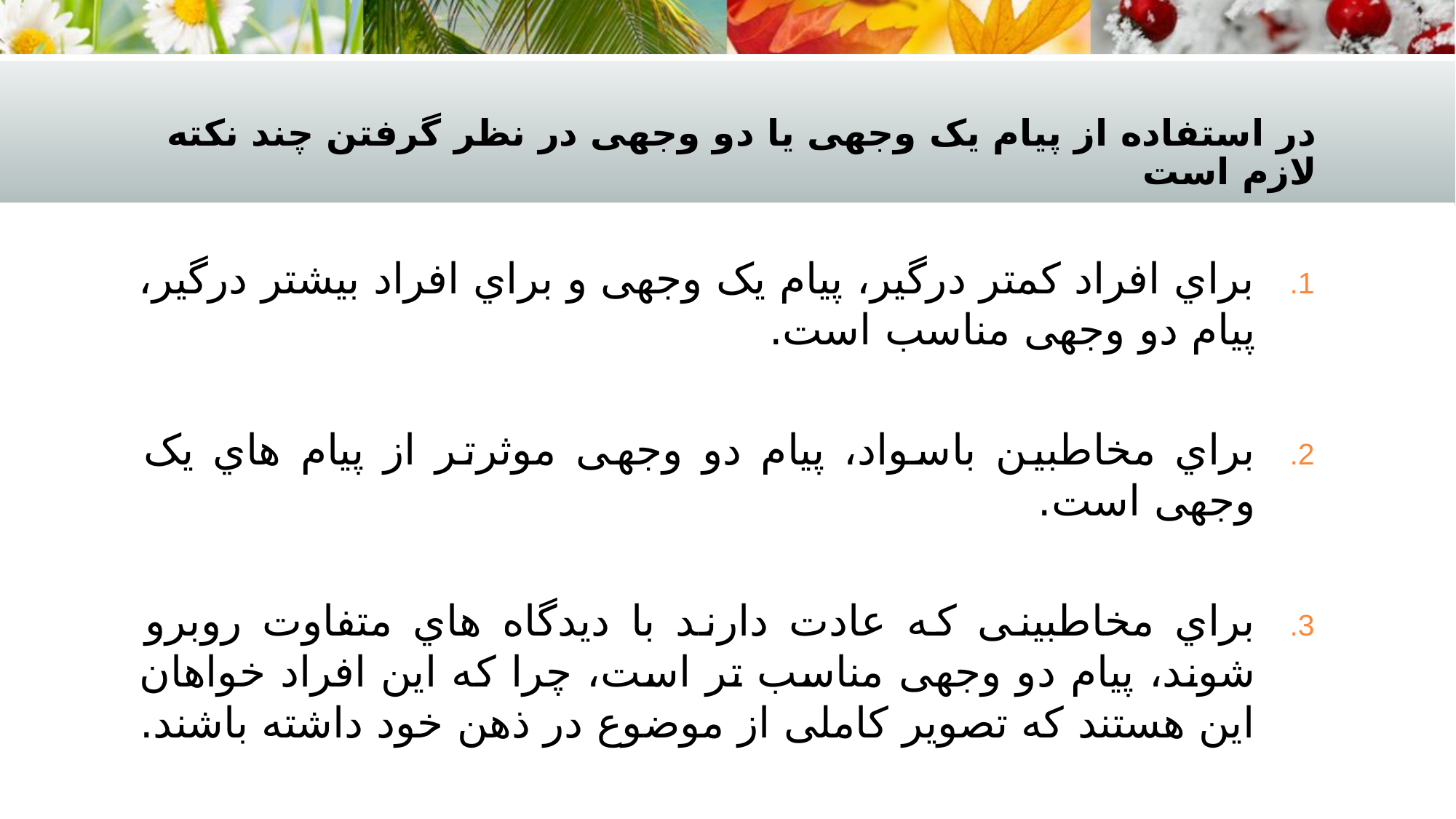

# در استفاده از پیام یک وجهی یا دو وجهی در نظر گرفتن چند نکته لازم است
براي افراد کمتر درگیر، پیام یک وجهی و براي افراد بیشتر درگیر، پیام دو وجهی مناسب است.

براي مخاطبین باسواد، پیام دو وجهی موثرتر از پیام هاي یک وجهی است.

براي مخاطبینی که عادت دارند با دیدگاه هاي متفاوت روبرو شوند، پیام دو وجهی مناسب تر است، چرا که این افراد خواهان این هستند که تصویر کاملی از موضوع در ذهن خود داشته باشند.